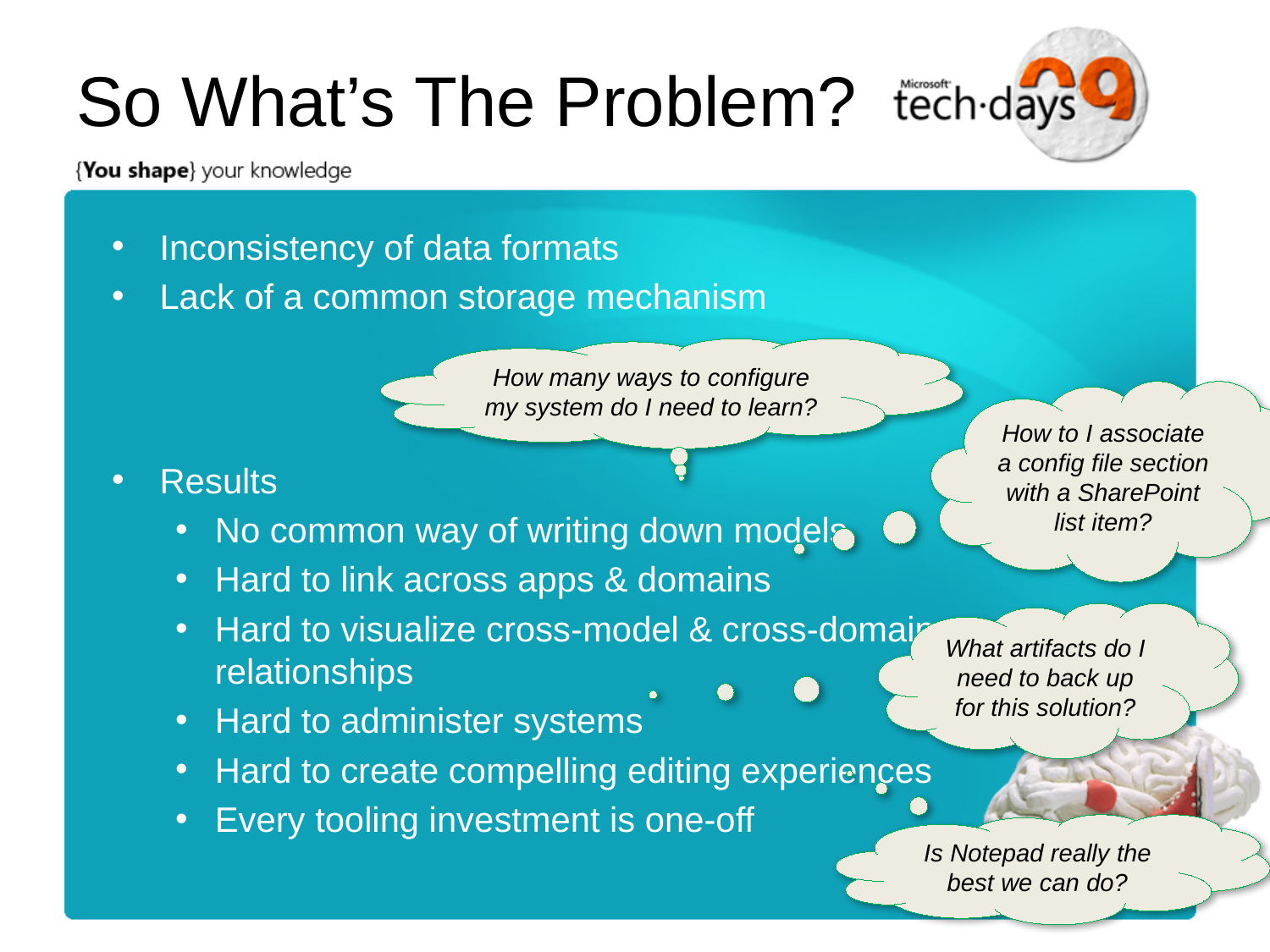

# So What’s The Problem?
Inconsistency of data formats
Lack of a common storage mechanism

Results
No common way of writing down models
Hard to link across apps & domains
Hard to visualize cross-model & cross-domain relationships
Hard to administer systems
Hard to create compelling editing experiences
Every tooling investment is one-off

How many ways to configure my system do I need to learn?
How to I associate a config file section with a SharePoint list item?
What artifacts do I need to back up for this solution?
Is Notepad really the best we can do?